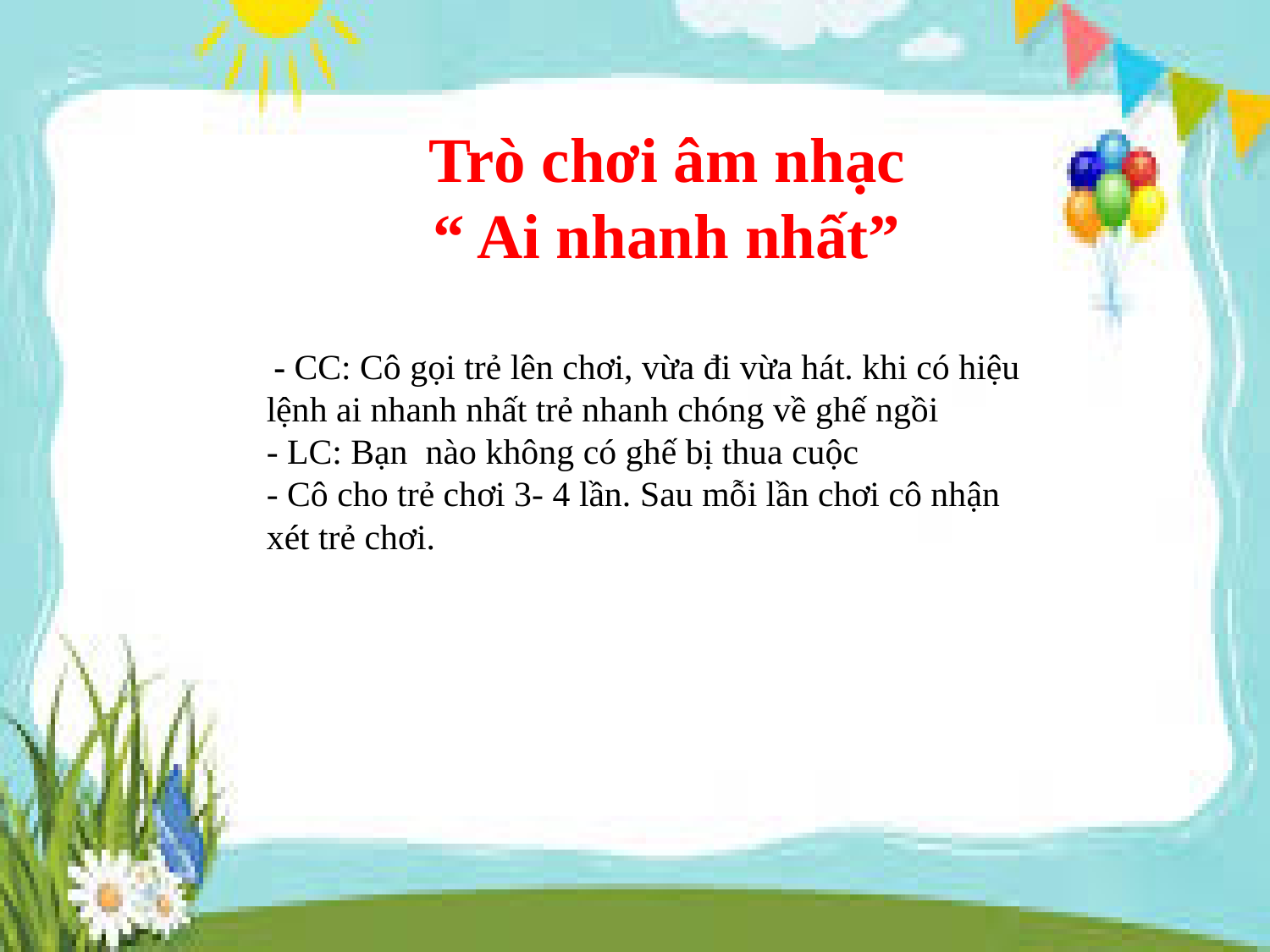

# Trò chơi âm nhạc “ Ai nhanh nhất”
 - CC: Cô gọi trẻ lên chơi, vừa đi vừa hát. khi có hiệu lệnh ai nhanh nhất trẻ nhanh chóng về ghế ngồi
- LC: Bạn  nào không có ghế bị thua cuộc
- Cô cho trẻ chơi 3- 4 lần. Sau mỗi lần chơi cô nhận xét trẻ chơi.